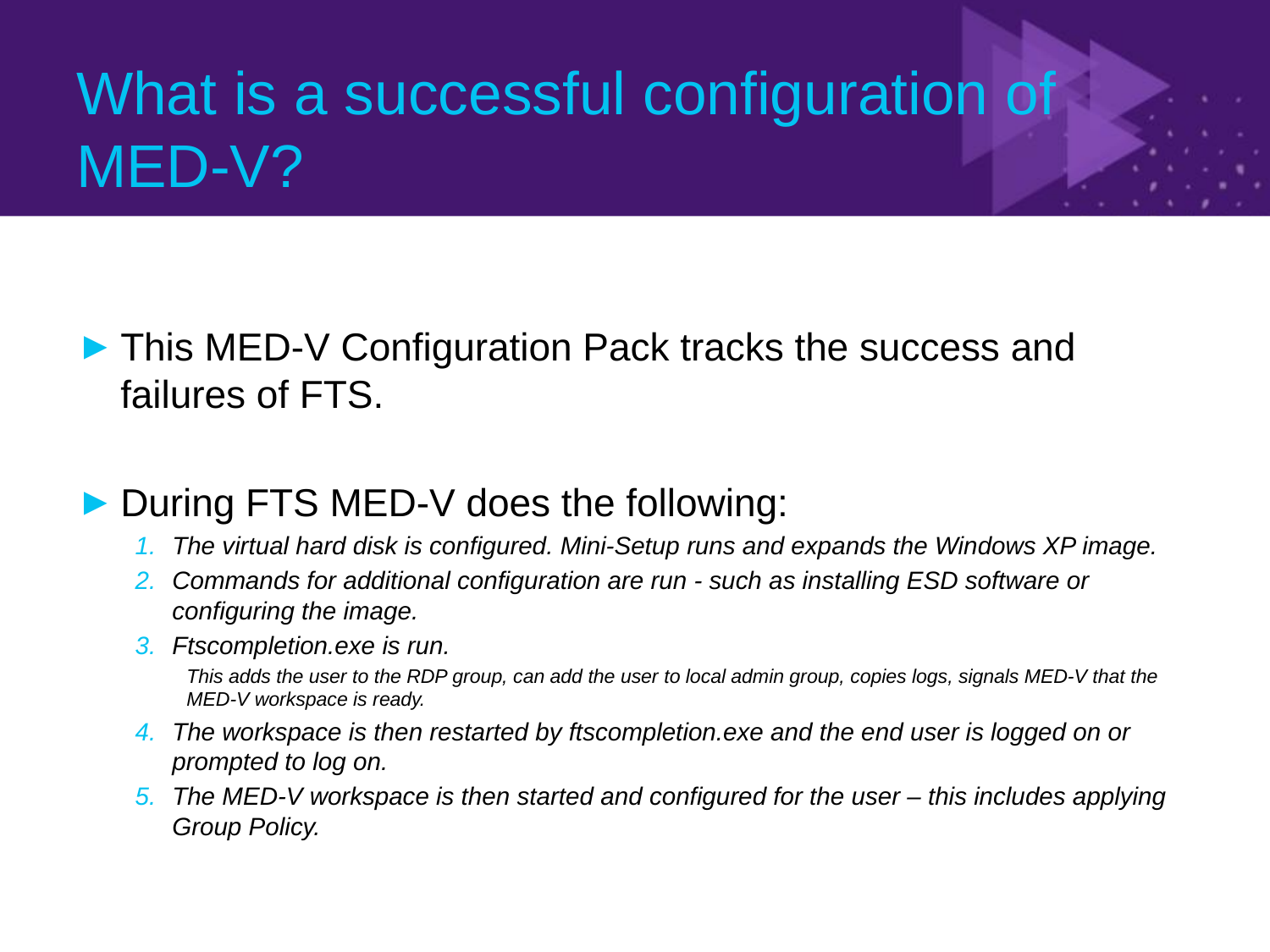

# What is a successful configuration of MED-V?
This MED-V Configuration Pack tracks the success and failures of FTS.

During FTS MED-V does the following:
The virtual hard disk is configured. Mini-Setup runs and expands the Windows XP image.
Commands for additional configuration are run - such as installing ESD software or configuring the image.
Ftscompletion.exe is run.
This adds the user to the RDP group, can add the user to local admin group, copies logs, signals MED-V that the MED-V workspace is ready.
The workspace is then restarted by ftscompletion.exe and the end user is logged on or prompted to log on.
The MED-V workspace is then started and configured for the user – this includes applying Group Policy.